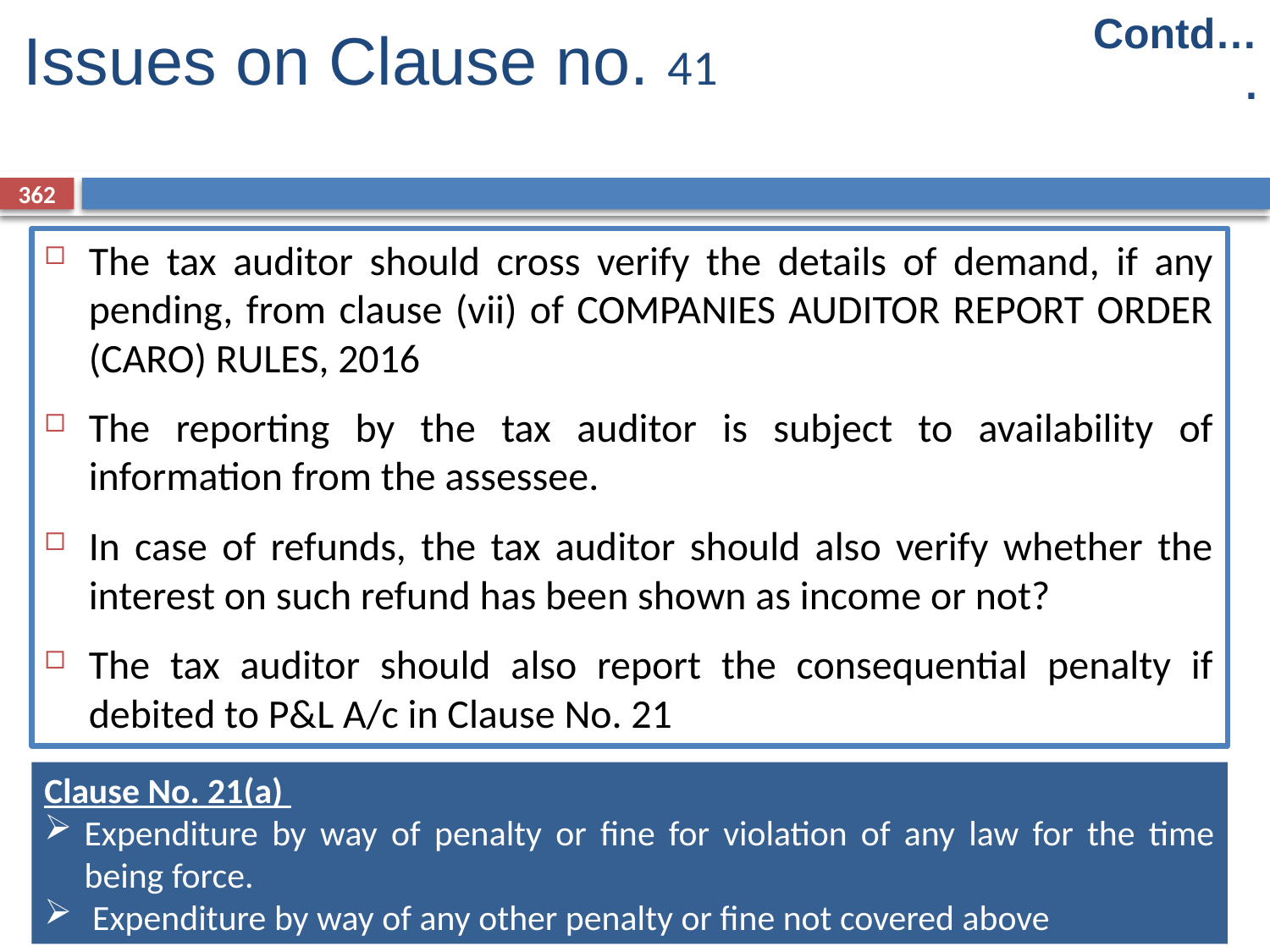

Contd….
# Issues on Clause no. 41
362
The tax auditor should cross verify the details of demand, if any pending, from clause (vii) of COMPANIES AUDITOR REPORT ORDER (CARO) RULES, 2016
The reporting by the tax auditor is subject to availability of information from the assessee.
In case of refunds, the tax auditor should also verify whether the interest on such refund has been shown as income or not?
The tax auditor should also report the consequential penalty if debited to P&L A/c in Clause No. 21
Clause No. 21(a)
Expenditure by way of penalty or fine for violation of any law for the time being force.
 Expenditure by way of any other penalty or fine not covered above